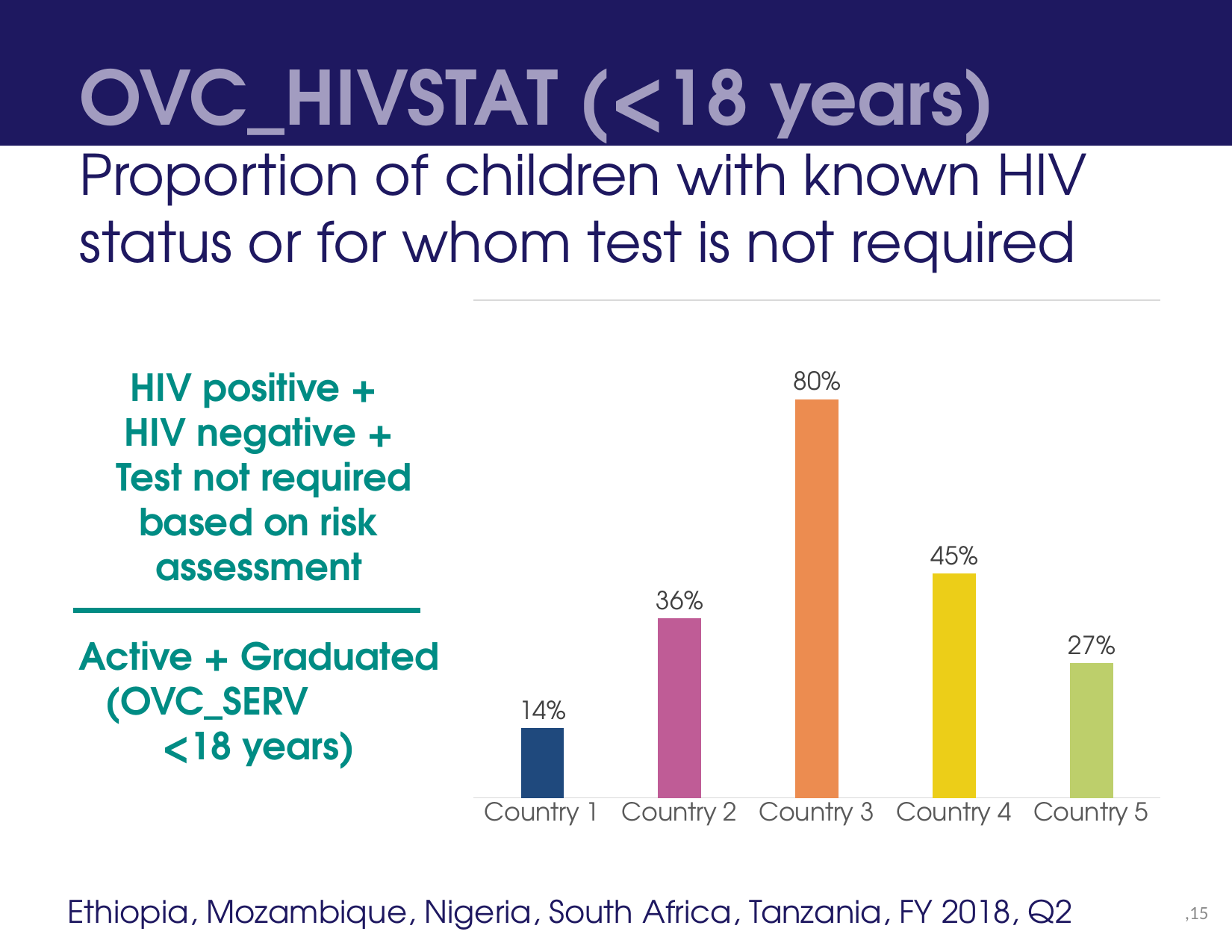

# OVC_HIVSTAT (<18 years)
Proportion of children with known HIV status or for whom test is not required

### Chart

| Category |  |
|---|---|
| Country 1 | 0.14 |
| Country 2 | 0.36 |
| Country 3 | 0.8 |
| Country 4 | 0.45 |
| Country 5 | 0.27 |
HIV positive +
HIV negative +
 Test not required based on risk assessment

Active + Graduated (OVC_SERV           <18 years)

Ethiopia, Mozambique, Nigeria, South Africa, Tanzania, FY 2018, Q2
,15